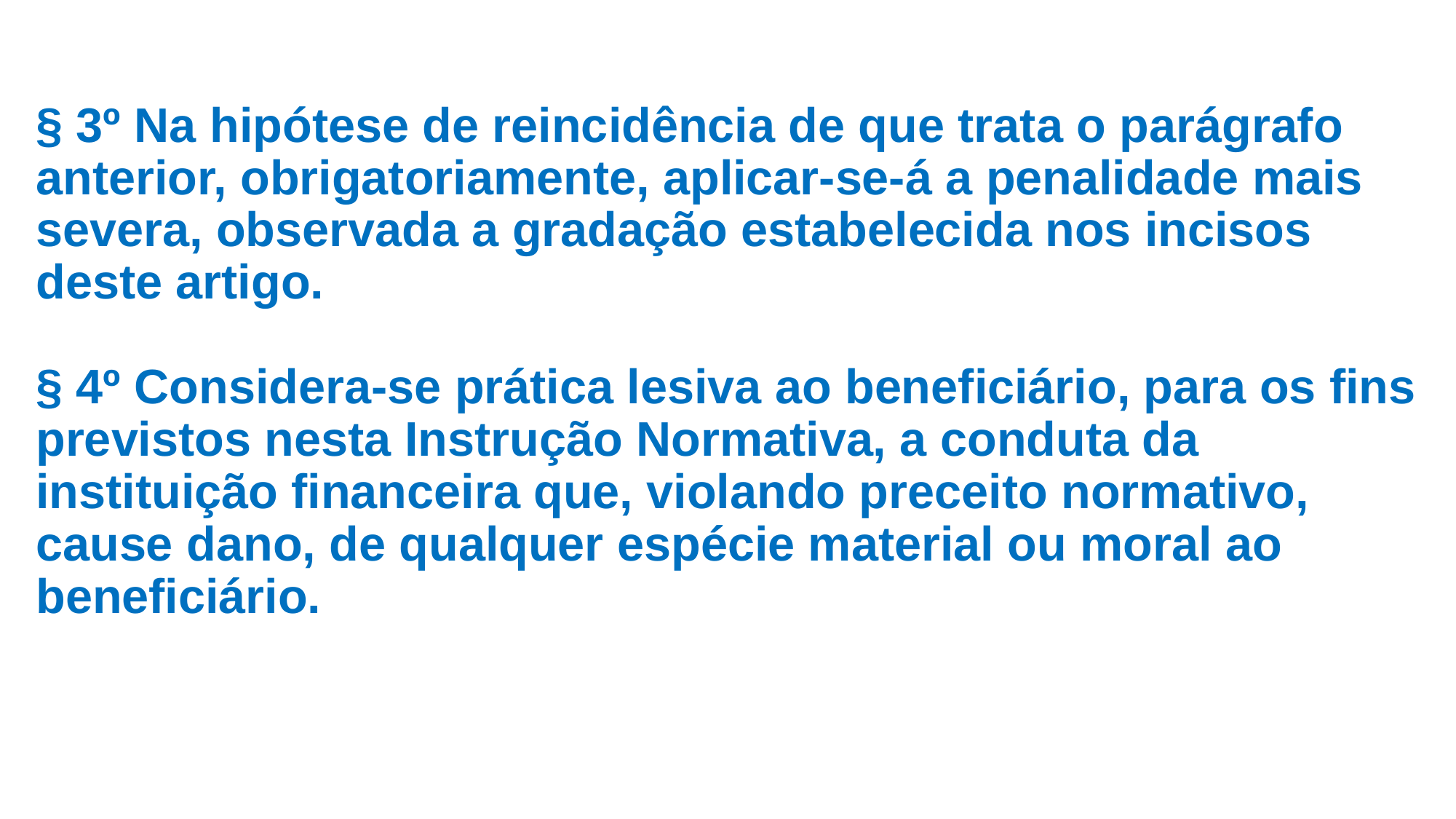

# § 3º Na hipótese de reincidência de que trata o parágrafo anterior, obrigatoriamente, aplicar-se-á a penalidade mais severa, observada a gradação estabelecida nos incisos deste artigo. § 4º Considera-se prática lesiva ao beneficiário, para os fins previstos nesta Instrução Normativa, a conduta da instituição financeira que, violando preceito normativo, cause dano, de qualquer espécie material ou moral ao beneficiário.